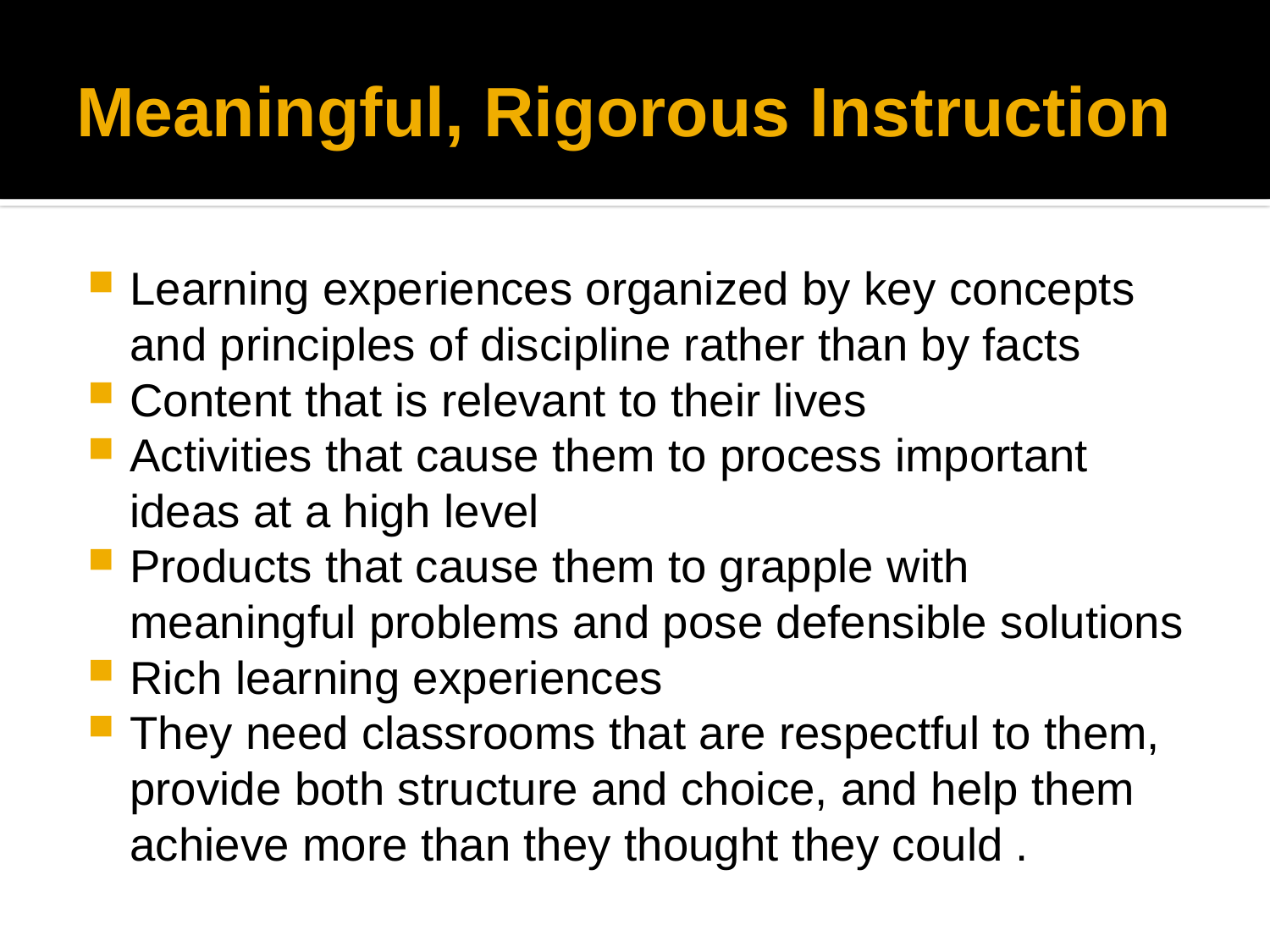

# Meaningful, Rigorous Instruction
Learning experiences organized by key concepts and principles of discipline rather than by facts
Content that is relevant to their lives
Activities that cause them to process important ideas at a high level
Products that cause them to grapple with meaningful problems and pose defensible solutions
Rich learning experiences
They need classrooms that are respectful to them, provide both structure and choice, and help them achieve more than they thought they could .